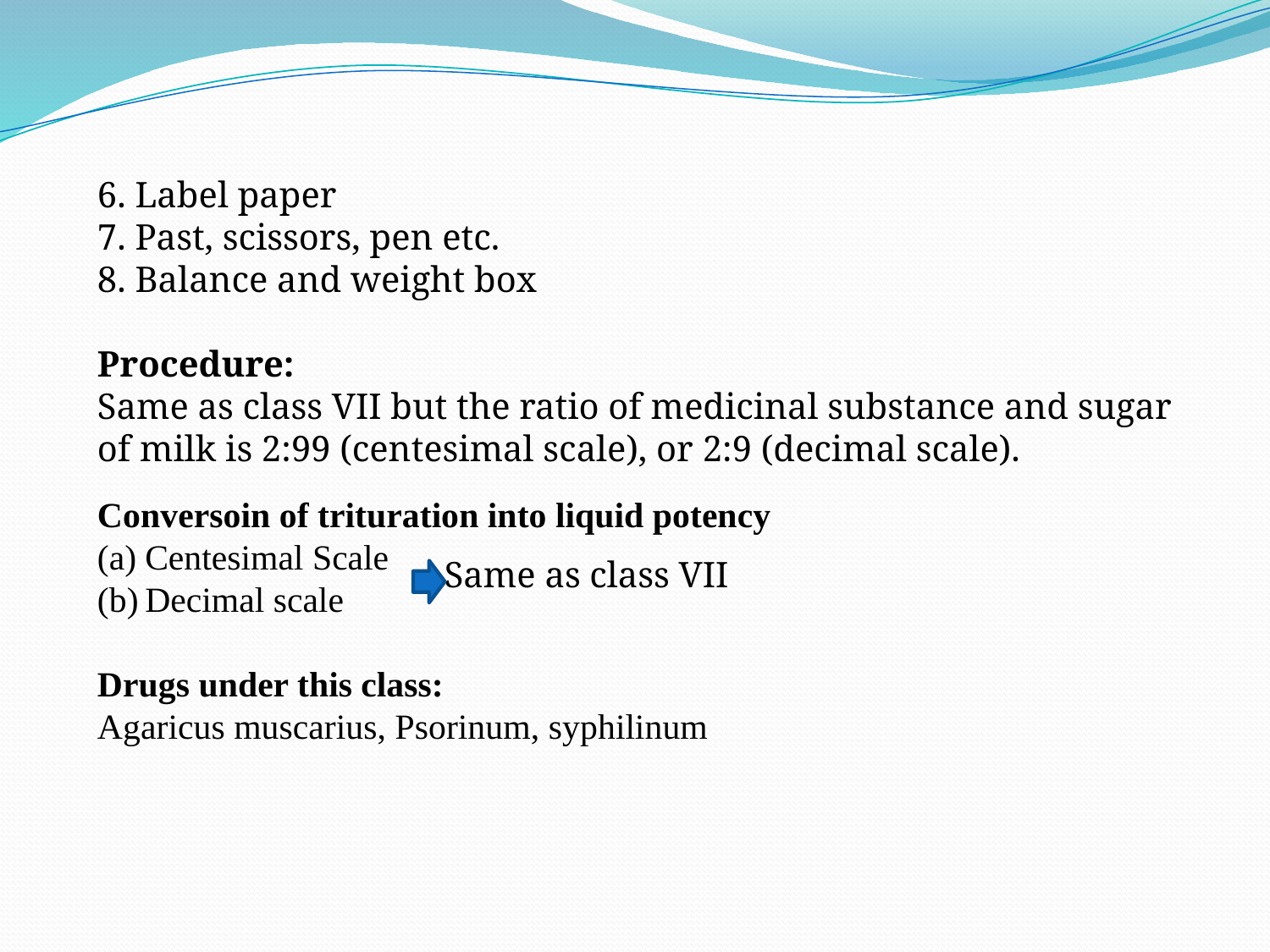

6. Label paper
7. Past, scissors, pen etc.
8. Balance and weight box

Procedure:
Same as class VII but the ratio of medicinal substance and sugar of milk is 2:99 (centesimal scale), or 2:9 (decimal scale).

Conversoin of trituration into liquid potency
Centesimal Scale
Decimal scale

Drugs under this class:
Agaricus muscarius, Psorinum, syphilinum
Same as class VII